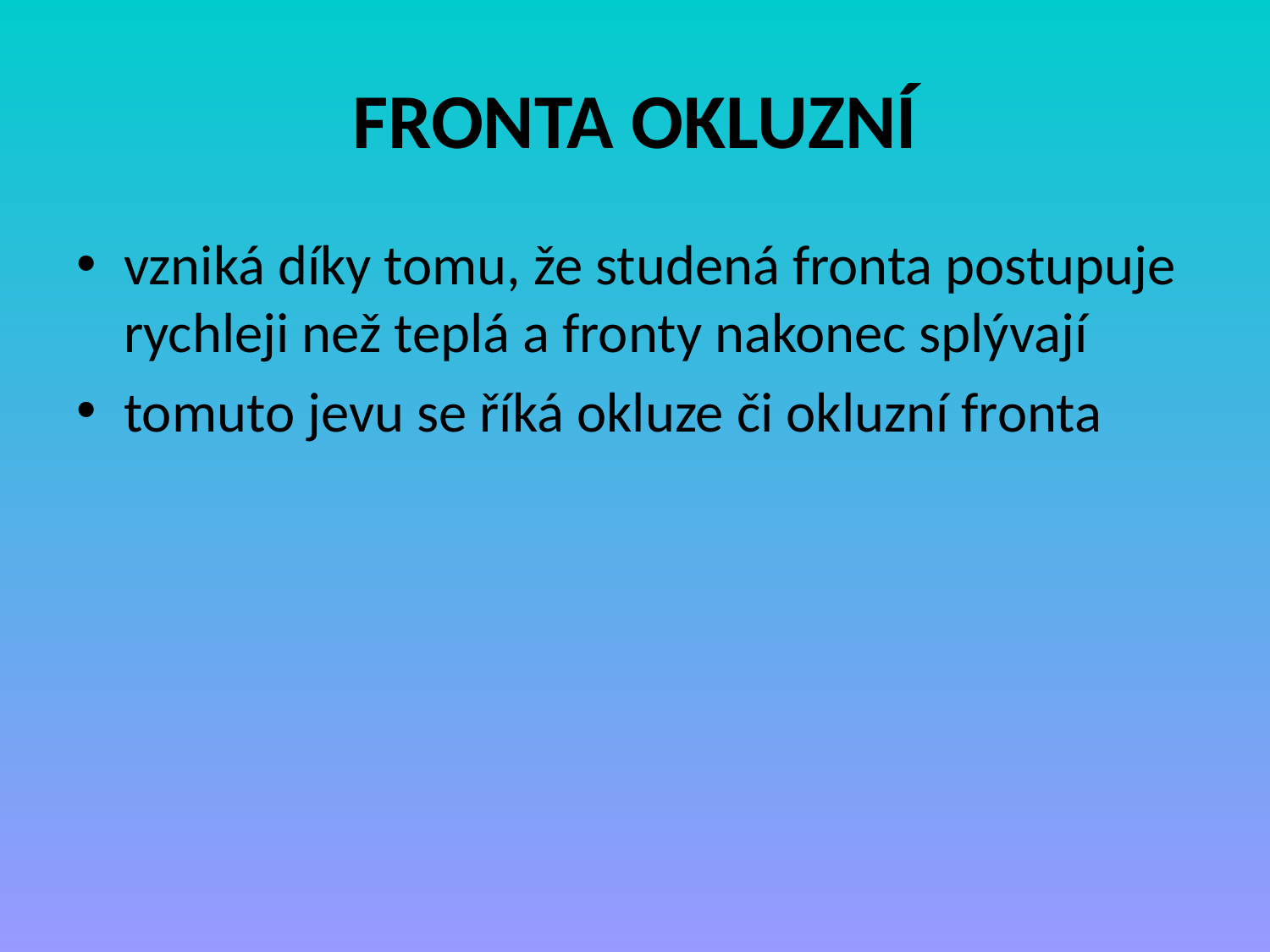

# FRONTA OKLUZNÍ
vzniká díky tomu, že studená fronta postupuje rychleji než teplá a fronty nakonec splývají
tomuto jevu se říká okluze či okluzní fronta